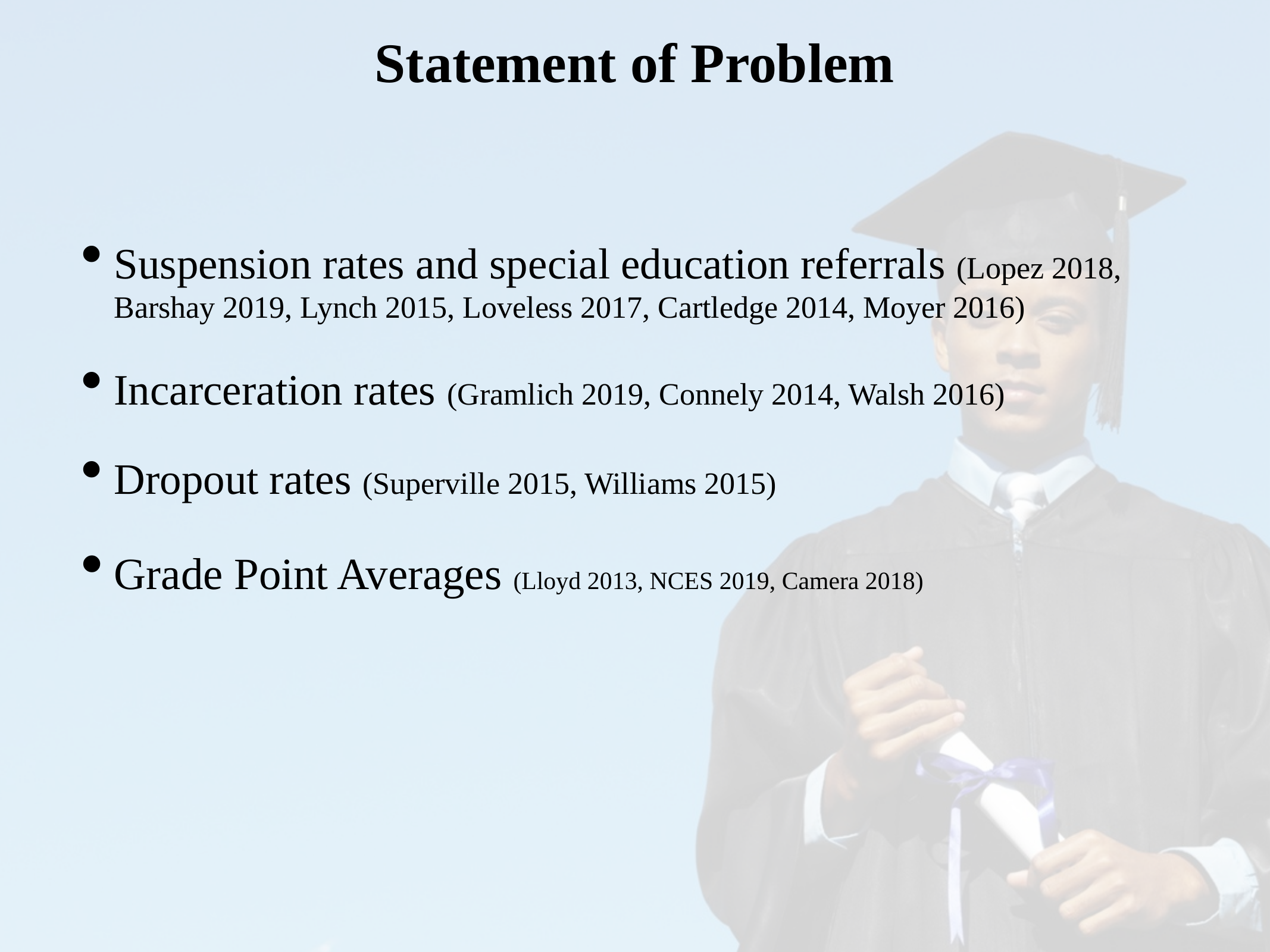

Statement of Problem
Suspension rates and special education referrals (Lopez 2018, Barshay 2019, Lynch 2015, Loveless 2017, Cartledge 2014, Moyer 2016)

Incarceration rates (Gramlich 2019, Connely 2014, Walsh 2016)

Dropout rates (Superville 2015, Williams 2015)

Grade Point Averages (Lloyd 2013, NCES 2019, Camera 2018)